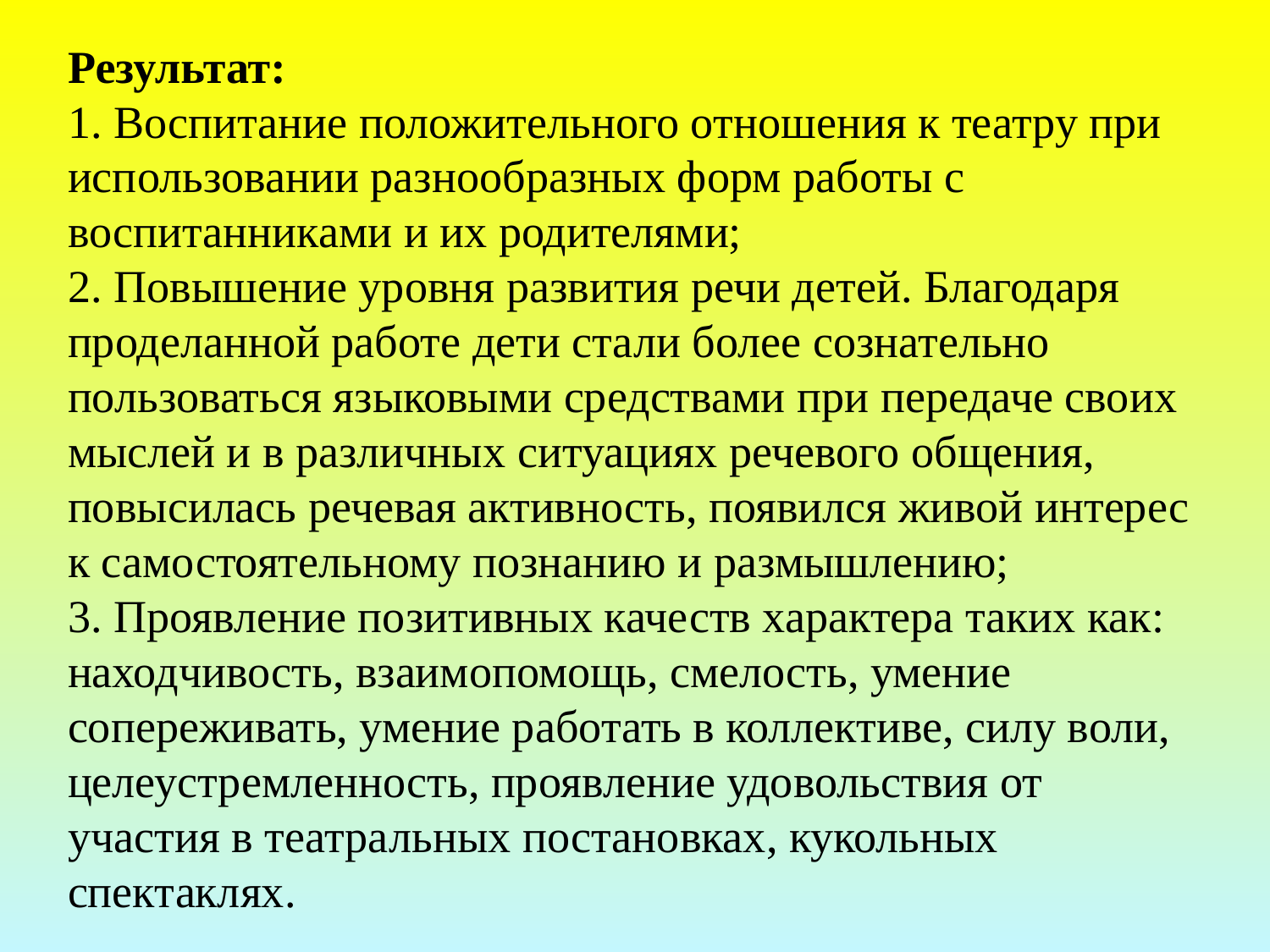

# Результат: 1. Воспитание положительного отношения к театру при использовании разнообразных форм работы с воспитанниками и их родителями; 2. Повышение уровня развития речи детей. Благодаря проделанной работе дети стали более сознательно пользоваться языковыми средствами при передаче своих мыслей и в различных ситуациях речевого общения, повысилась речевая активность, появился живой интерес к самостоятельному познанию и размышлению; 3. Проявление позитивных качеств характера таких как: находчивость, взаимопомощь, смелость, умение сопереживать, умение работать в коллективе, силу воли, целеустремленность, проявление удовольствия от участия в театральных постановках, кукольных спектаклях.